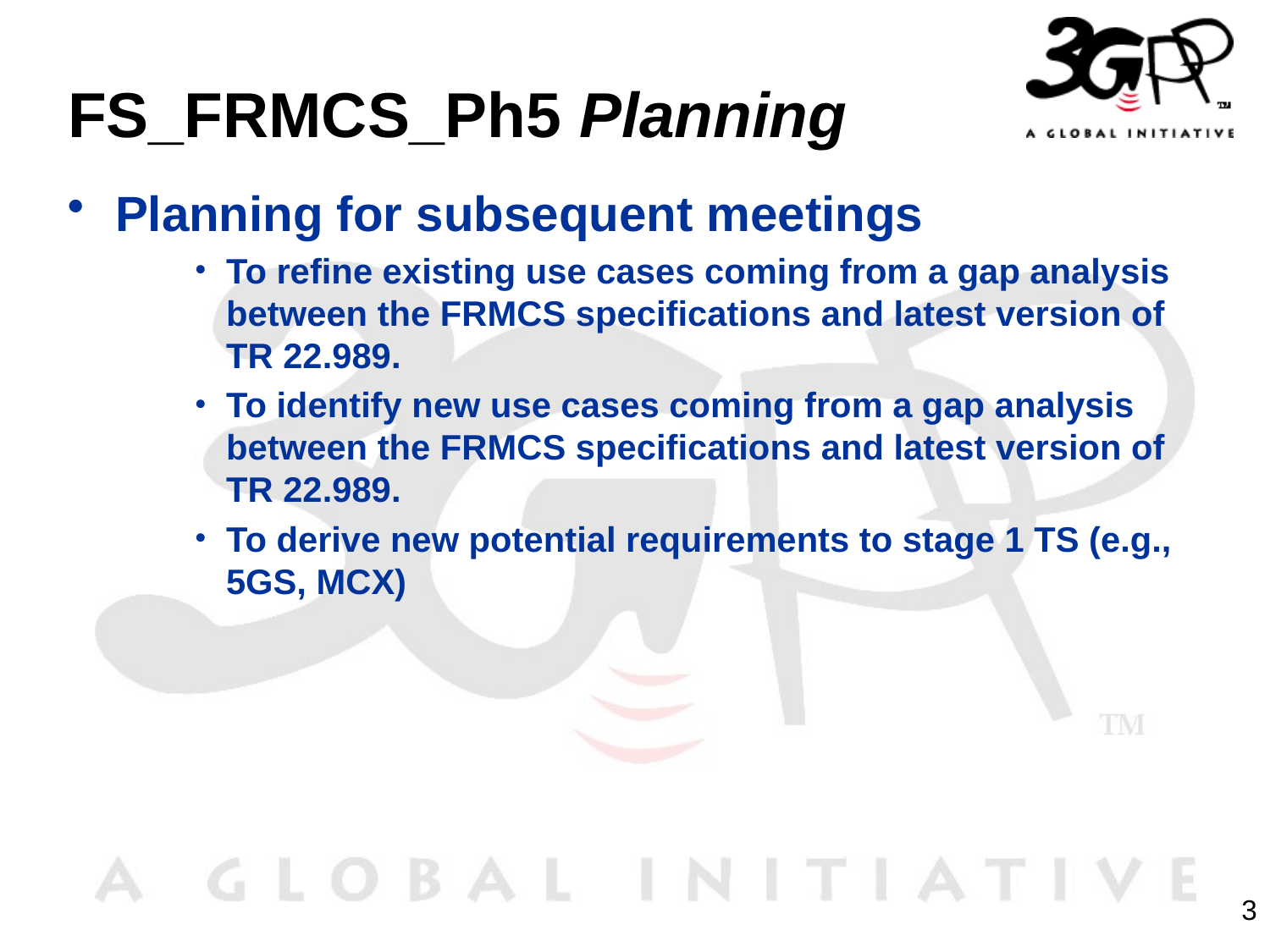

# FS_FRMCS_Ph5 Planning
Planning for subsequent meetings
To refine existing use cases coming from a gap analysis between the FRMCS specifications and latest version of TR 22.989.
To identify new use cases coming from a gap analysis between the FRMCS specifications and latest version of TR 22.989.
To derive new potential requirements to stage 1 TS (e.g., 5GS, MCX)
3